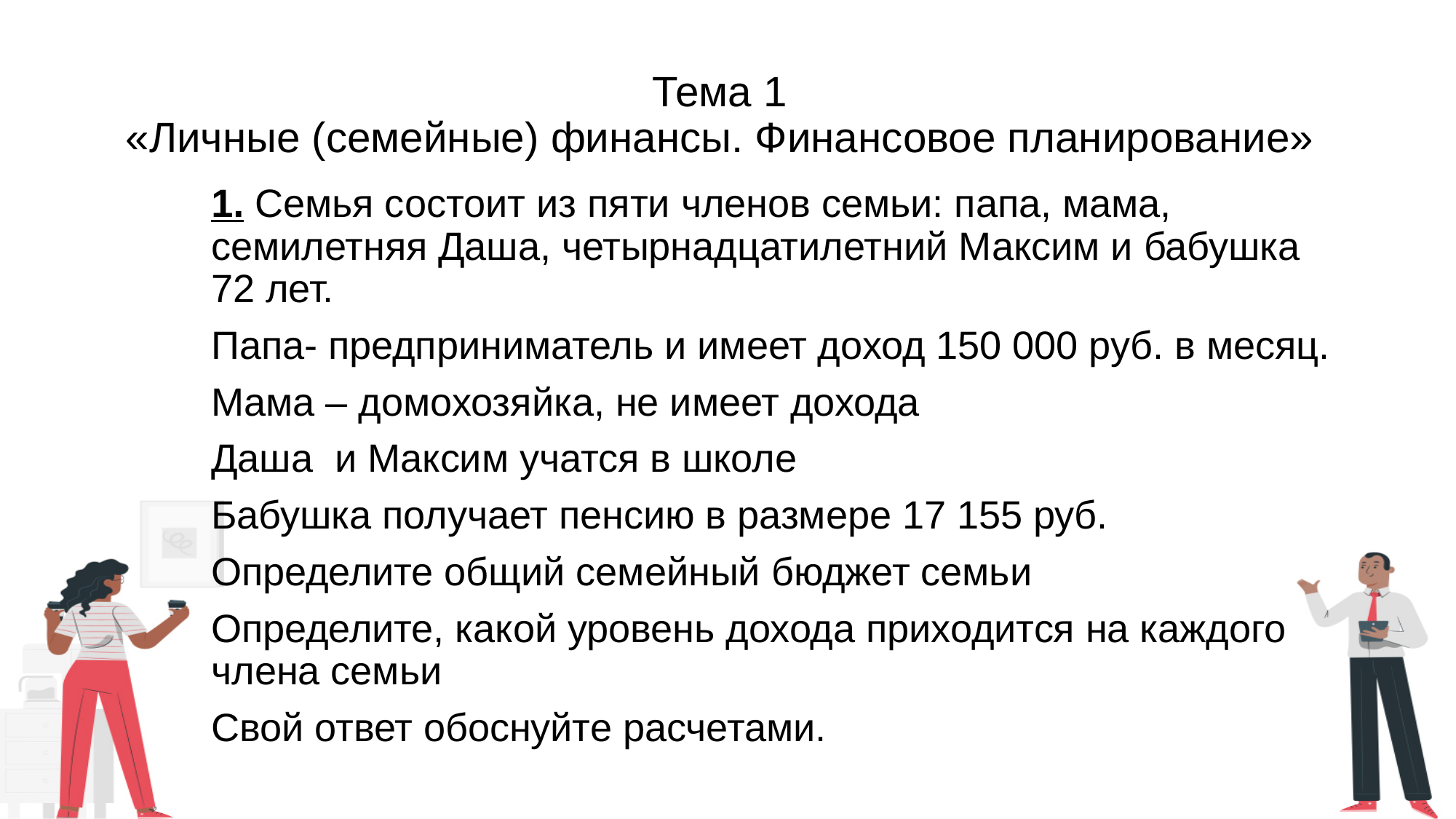

# Тема 1 «Личные (семейные) финансы. Финансовое планирование»
1. Семья состоит из пяти членов семьи: папа, мама, семилетняя Даша, четырнадцатилетний Максим и бабушка 72 лет.
Папа- предприниматель и имеет доход 150 000 руб. в месяц.
Мама – домохозяйка, не имеет дохода
Даша  и Максим учатся в школе
Бабушка получает пенсию в размере 17 155 руб.
Определите общий семейный бюджет семьи
Определите, какой уровень дохода приходится на каждого члена семьи
Свой ответ обоснуйте расчетами.